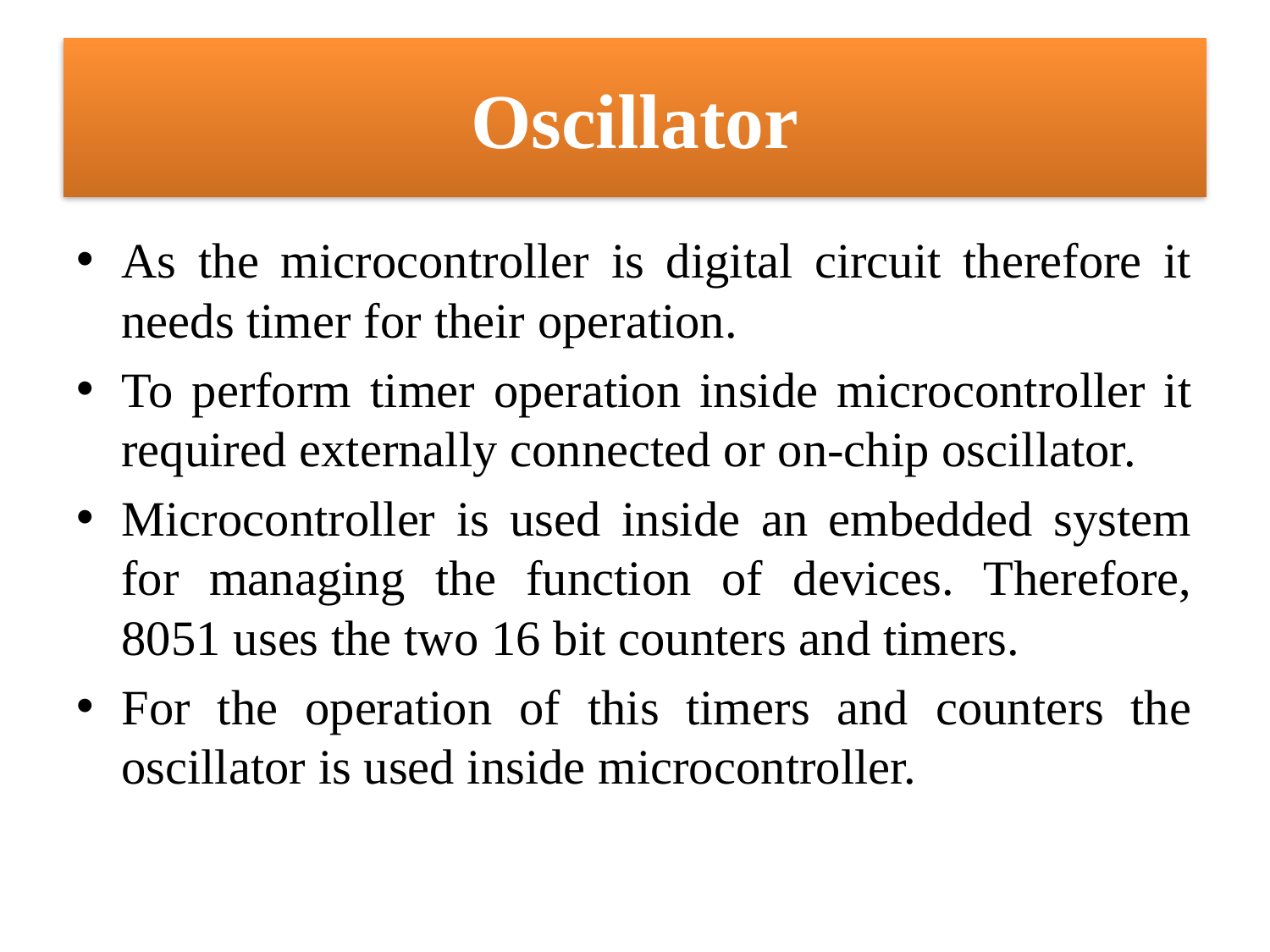

# Oscillator
As the microcontroller is digital circuit therefore it needs timer for their operation.
To perform timer operation inside microcontroller it required externally connected or on-chip oscillator.
Microcontroller is used inside an embedded system for managing the function of devices. Therefore, 8051 uses the two 16 bit counters and timers.
For the operation of this timers and counters the oscillator is used inside microcontroller.